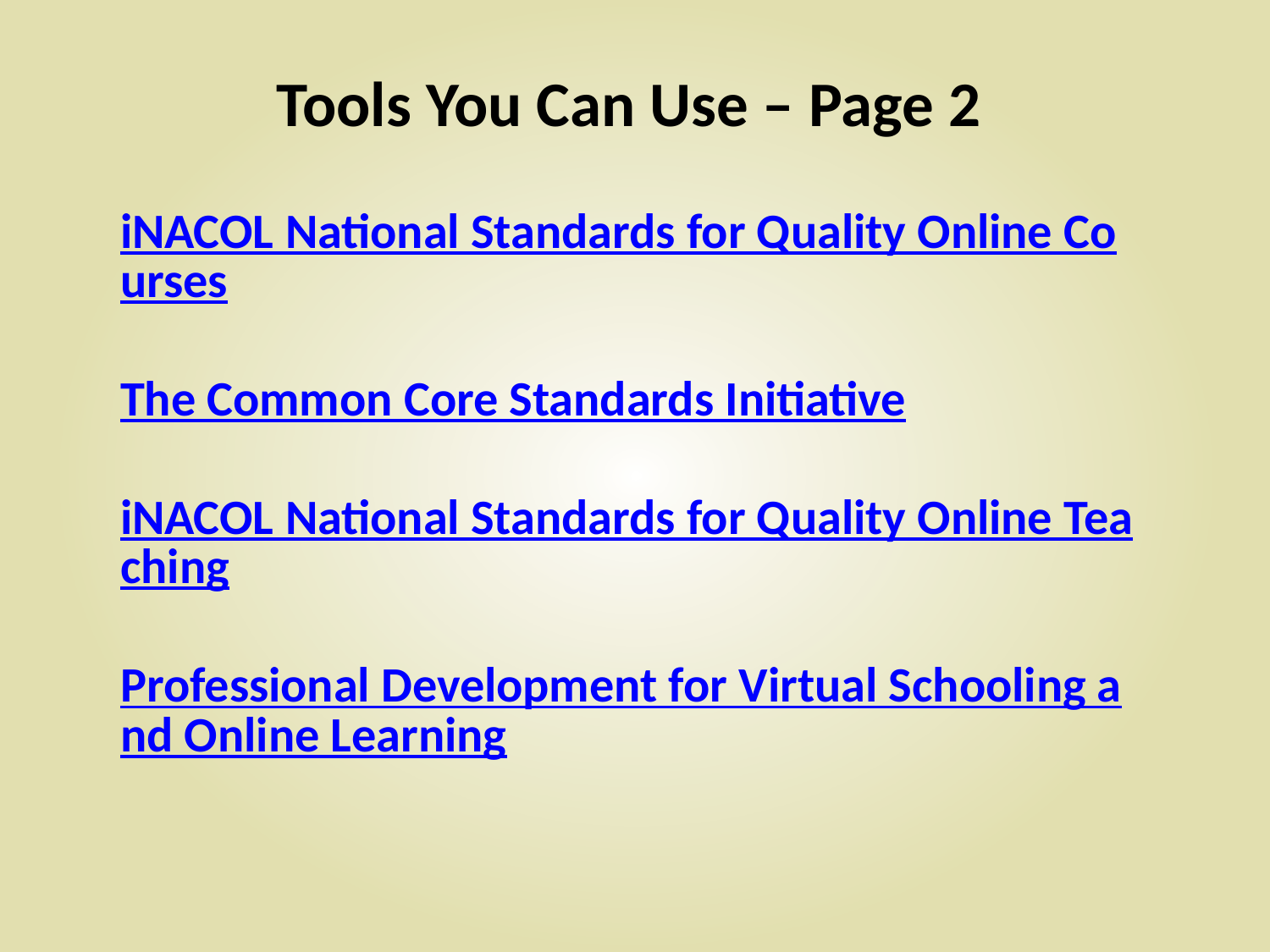

Tools You Can Use – Page 2

iNACOL National Standards for Quality Online Courses

The Common Core Standards Initiative

iNACOL National Standards for Quality Online Teaching

Professional Development for Virtual Schooling and Online Learning